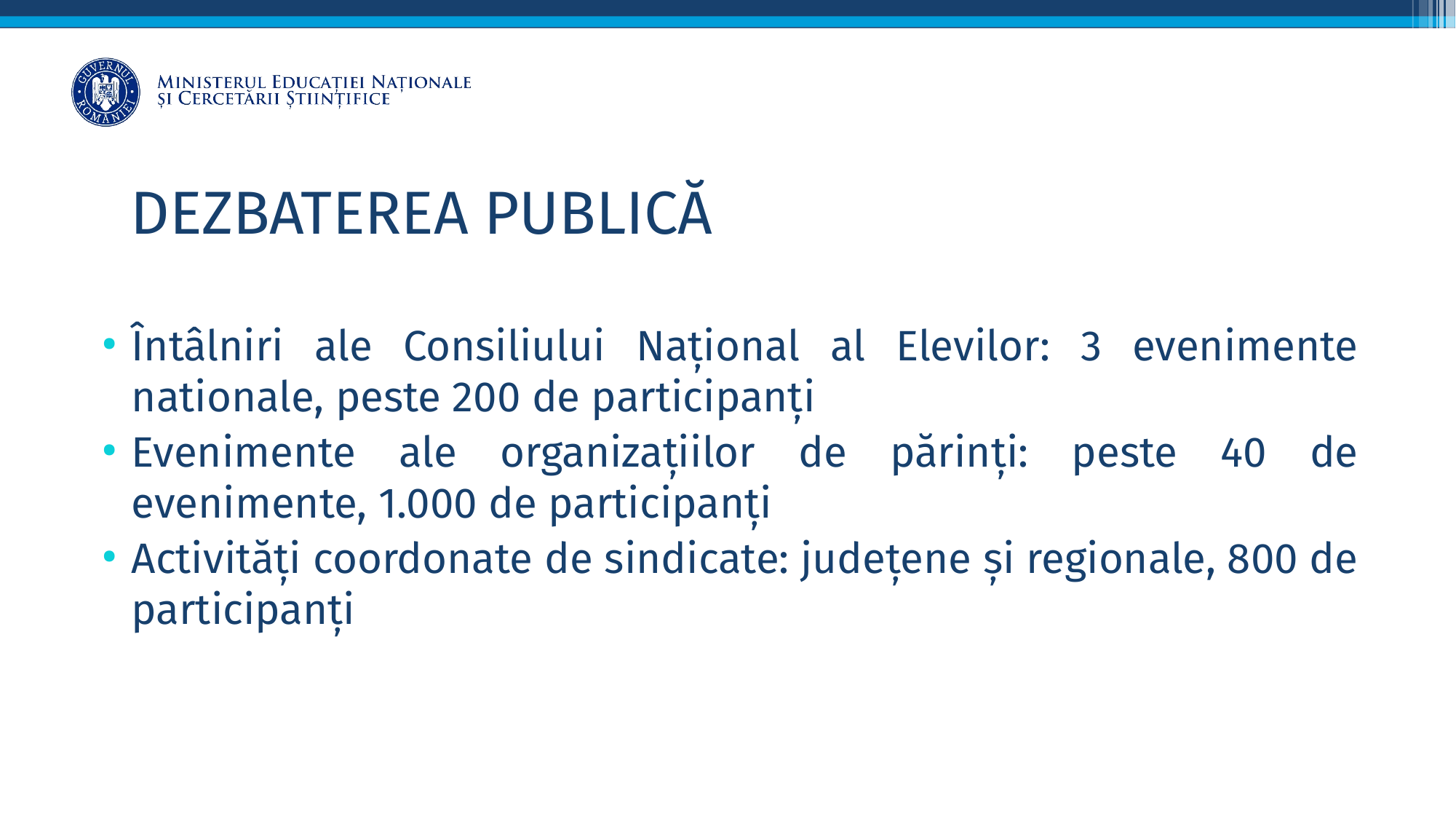

# DEZBATEREA PUBLICĂ
Întâlniri ale Consiliului Național al Elevilor: 3 evenimente nationale, peste 200 de participanți
Evenimente ale organizațiilor de părinți: peste 40 de evenimente, 1.000 de participanți
Activități coordonate de sindicate: județene și regionale, 800 de participanți